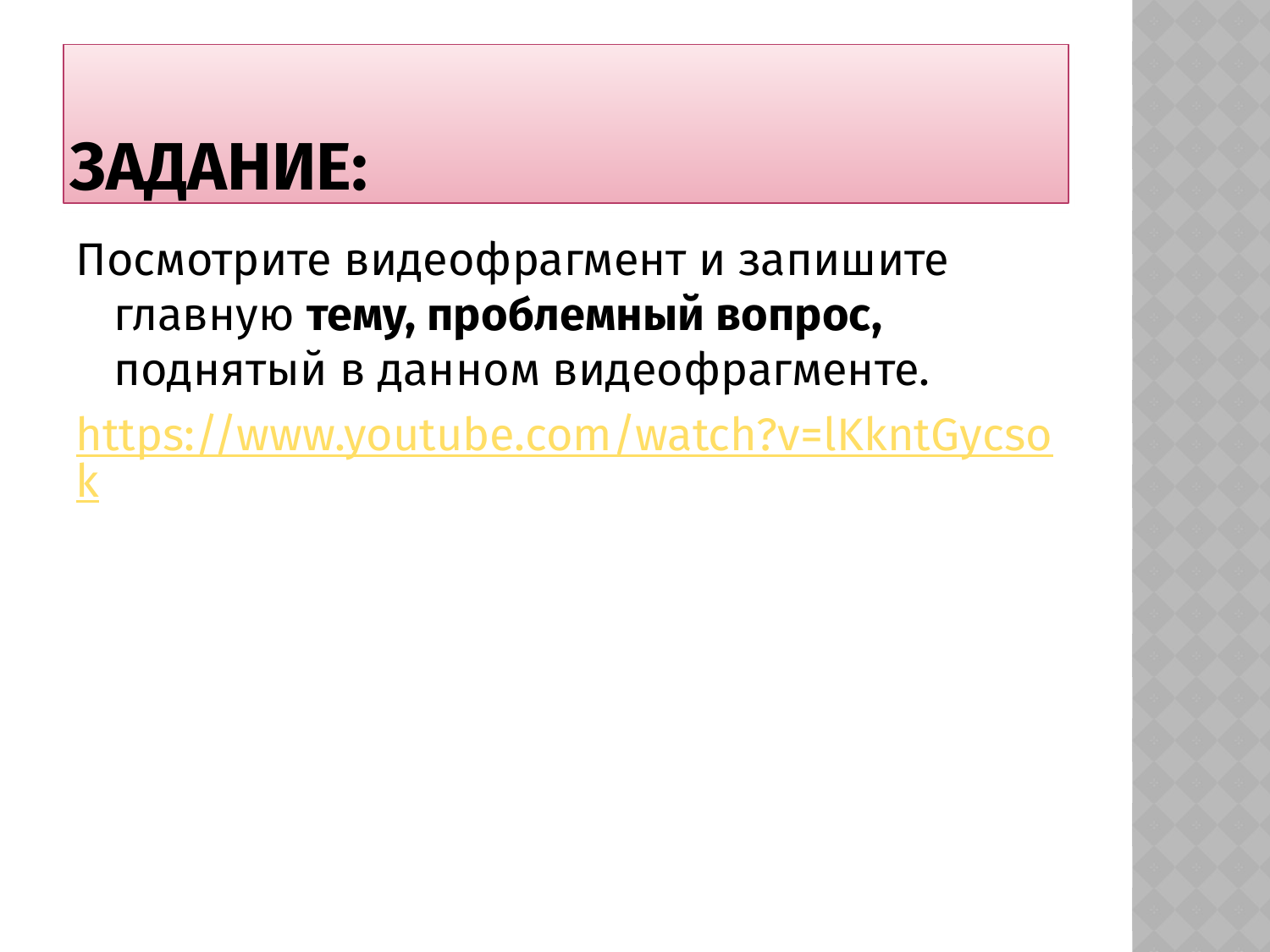

# Задание:
Посмотрите видеофрагмент и запишите главную тему, проблемный вопрос, поднятый в данном видеофрагменте.
https://www.youtube.com/watch?v=lKkntGycsok